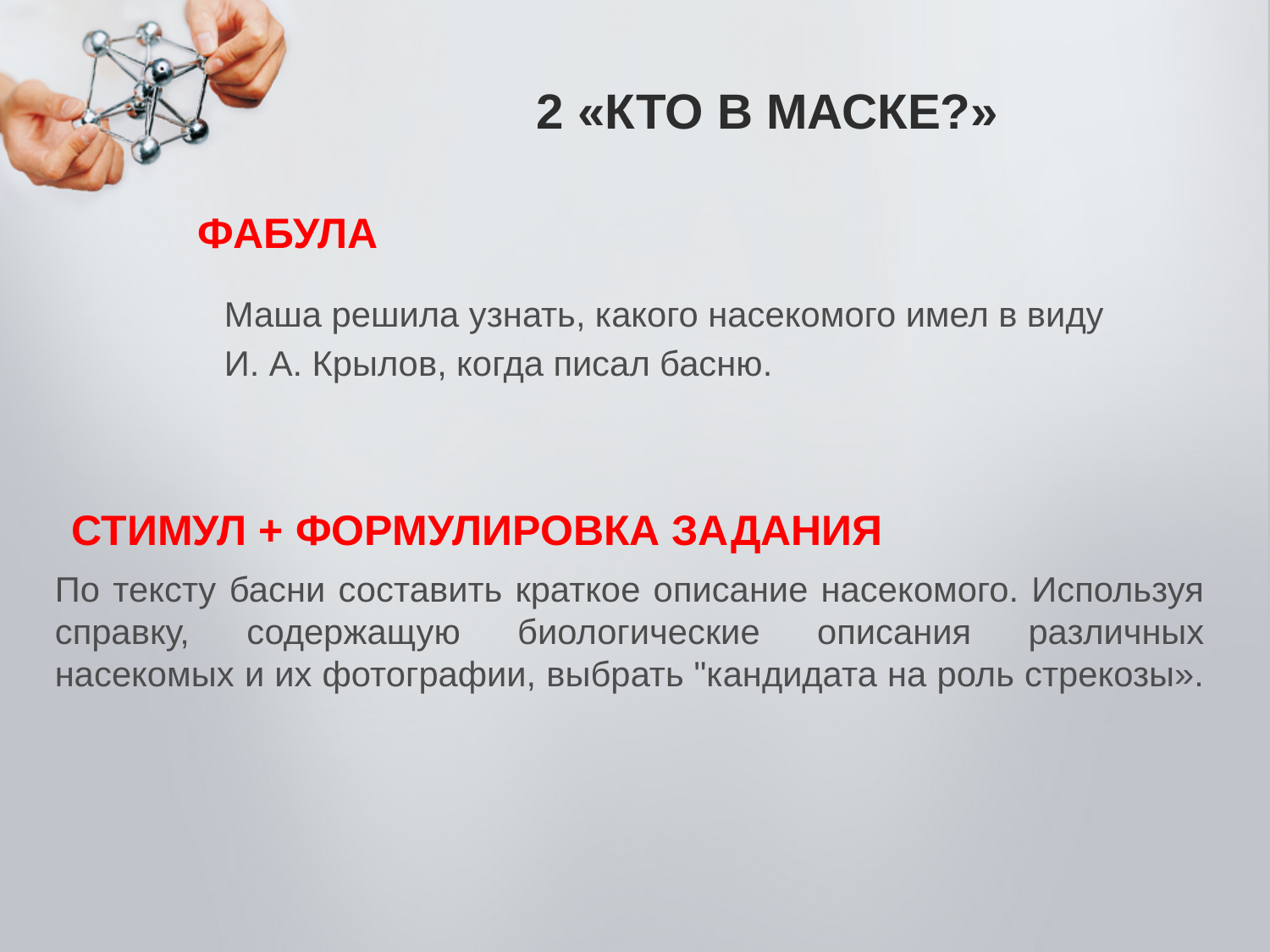

# 2 «КТО В МАСКЕ?»
ФАБУЛА
Маша решила узнать, какого насекомого имел в виду
И. А. Крылов, когда писал басню.

СТИМУЛ + ФОРМУЛИРОВКА ЗАДАНИЯ
По тексту басни составить краткое описание насекомого. Используя справку, содержащую биологические описания различных насекомых и их фотографии, выбрать "кандидата на роль стрекозы».